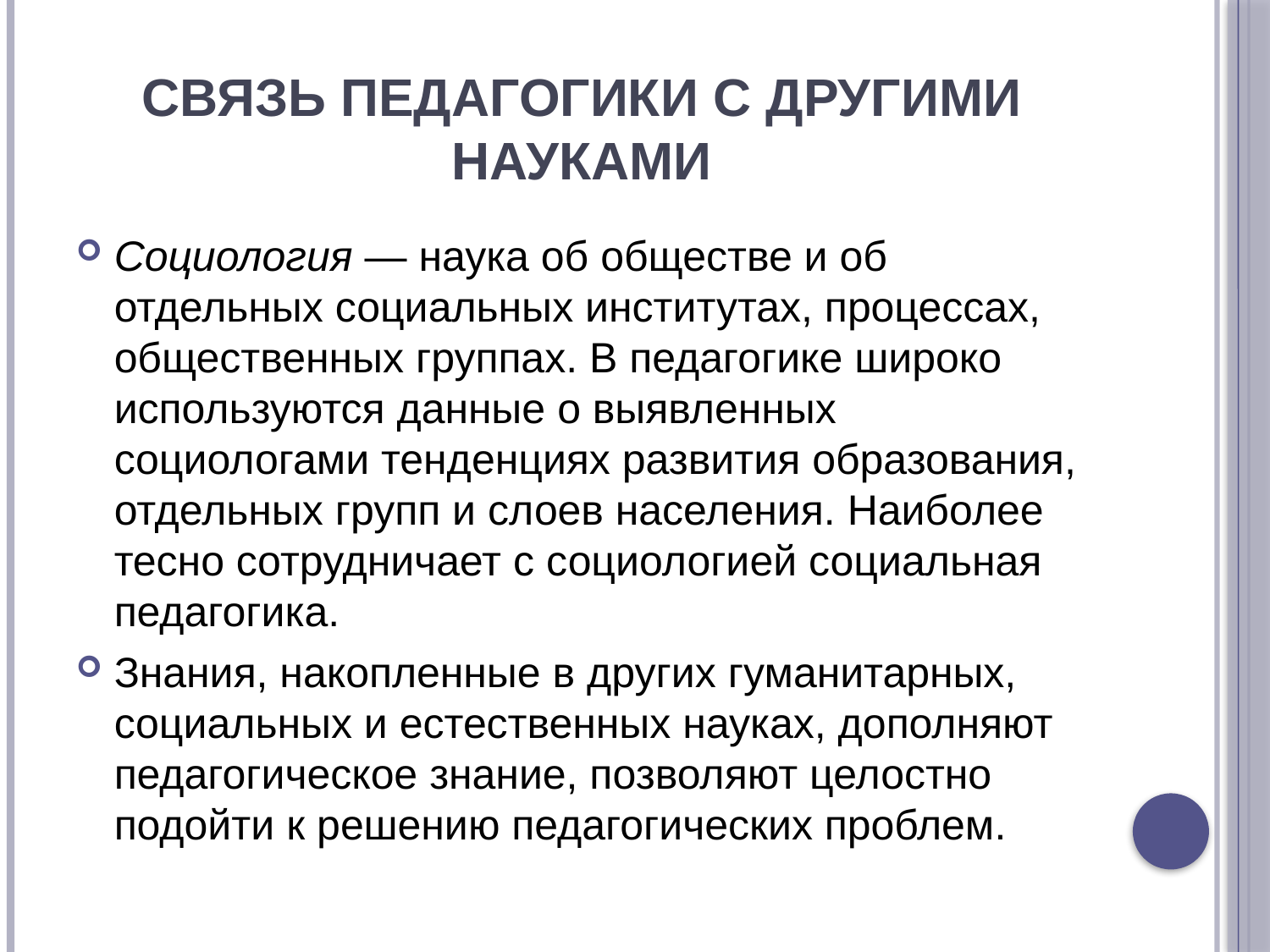

# Связь педагогики с другими науками
Социология — наука об обществе и об отдельных социальных институтах, процессах, общественных группах. В педагогике широко используются данные о выявленных социологами тенденциях развития образования, отдельных групп и слоев населения. Наиболее тесно сотрудничает с социологией социальная педагогика.
Знания, накопленные в других гуманитарных, социальных и естественных науках, дополняют педагогическое знание, позволяют целостно подойти к решению педагогических проблем.